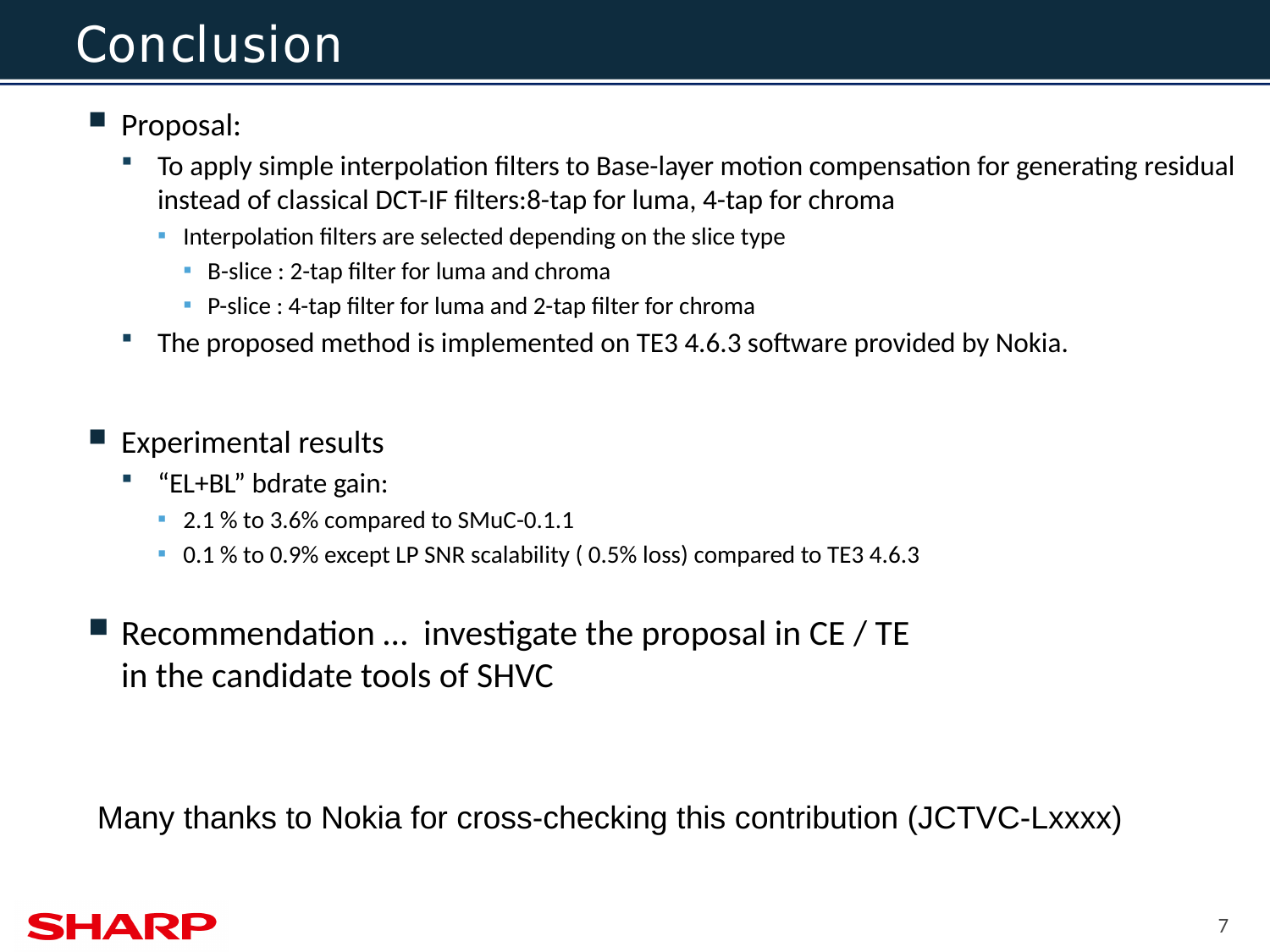

# Conclusion
Proposal:
To apply simple interpolation filters to Base-layer motion compensation for generating residual instead of classical DCT-IF filters:8-tap for luma, 4-tap for chroma
Interpolation filters are selected depending on the slice type
B-slice : 2-tap filter for luma and chroma
P-slice : 4-tap filter for luma and 2-tap filter for chroma
The proposed method is implemented on TE3 4.6.3 software provided by Nokia.

Experimental results
“EL+BL” bdrate gain:
2.1 % to 3.6% compared to SMuC-0.1.1
0.1 % to 0.9% except LP SNR scalability ( 0.5% loss) compared to TE3 4.6.3

Recommendation …  investigate the proposal in CE / TE
in the candidate tools of SHVC
Many thanks to Nokia for cross-checking this contribution (JCTVC-Lxxxx)
7